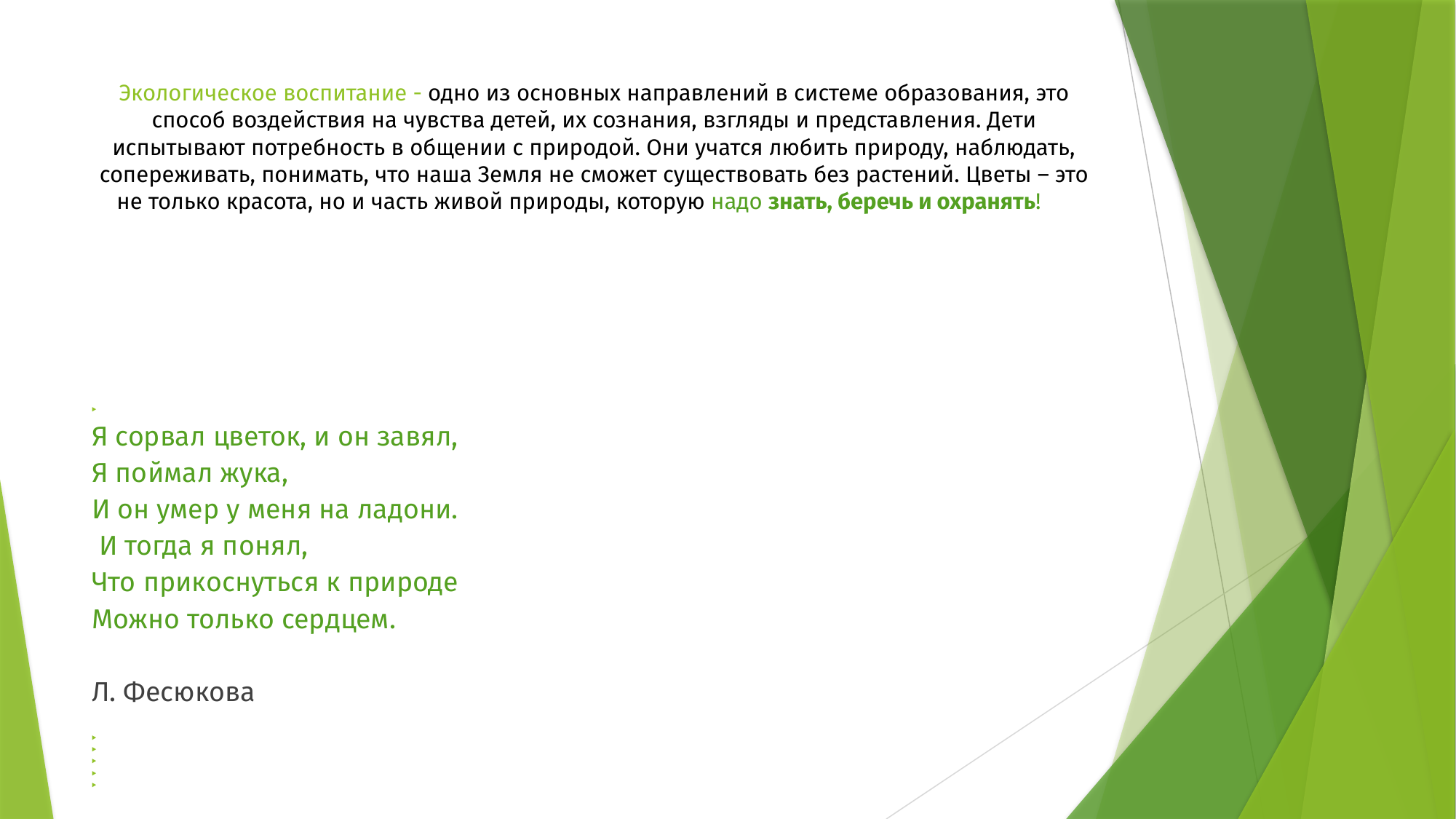

# Экологическое воспитание - одно из основных направлений в системе образования, это способ воздействия на чувства детей, их сознания, взгляды и представления. Дети испытывают потребность в общении с природой. Они учатся любить природу, наблюдать, сопереживать, понимать, что наша Земля не сможет существовать без растений. Цветы – это не только красота, но и часть живой природы, которую надо знать, беречь и охранять!

Я сорвал цветок, и он завял,
Я поймал жука,
И он умер у меня на ладони.
 И тогда я понял,
Что прикоснуться к природе
Можно только сердцем.

Л. Фесюкова